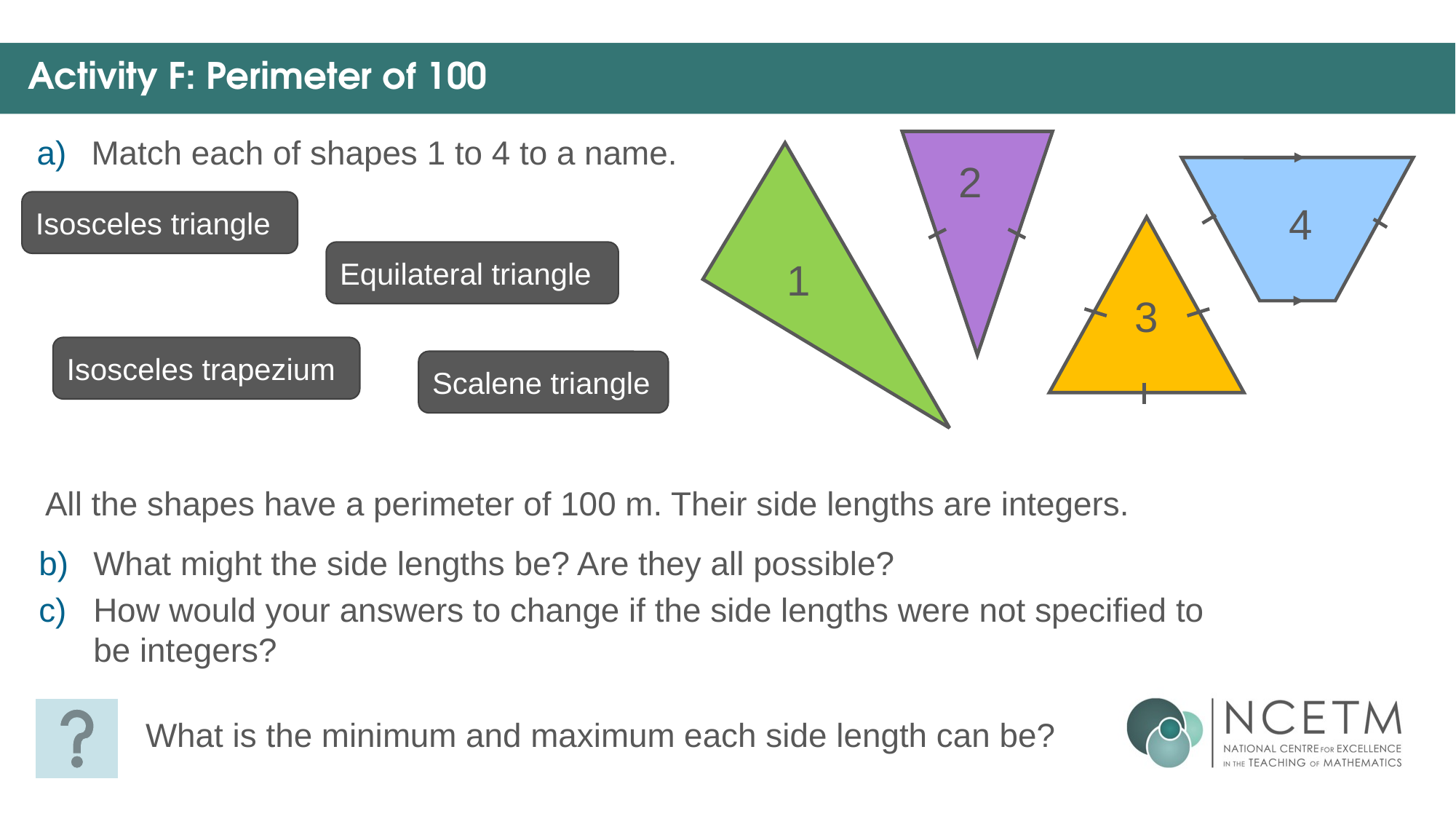

Activity F: Perimeter of 100
Match each of shapes 1 to 4 to a name.

2

4
Isosceles triangle

1

3
Equilateral triangle
Isosceles trapezium
Scalene triangle
All the shapes have a perimeter of 100 m. Their side lengths are integers.
What might the side lengths be? Are they all possible?
How would your answers to change if the side lengths were not specified to be integers?

What is the minimum and maximum each side length can be?